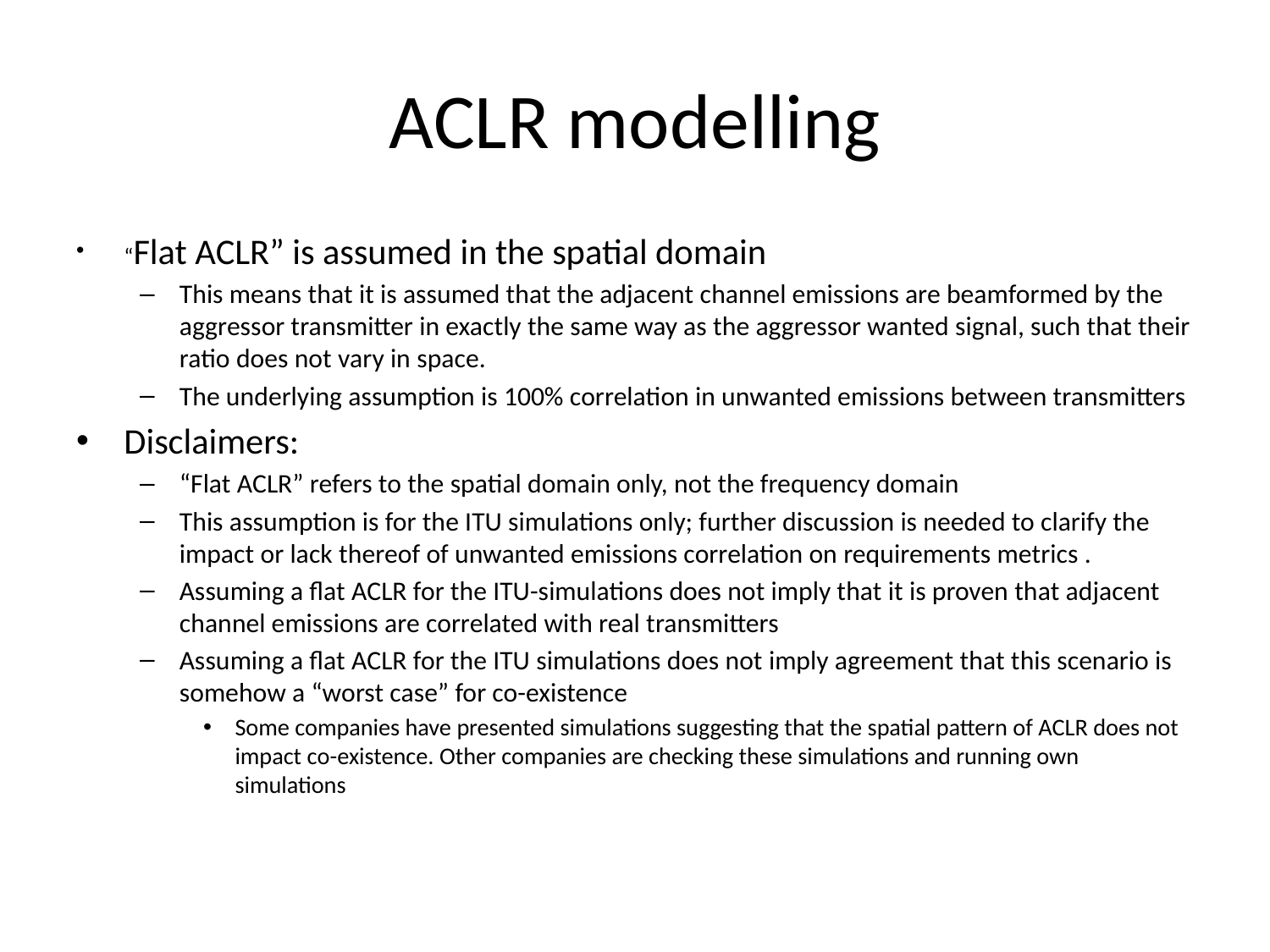

# ACLR modelling
“Flat ACLR” is assumed in the spatial domain
This means that it is assumed that the adjacent channel emissions are beamformed by the aggressor transmitter in exactly the same way as the aggressor wanted signal, such that their ratio does not vary in space.
The underlying assumption is 100% correlation in unwanted emissions between transmitters
Disclaimers:
“Flat ACLR” refers to the spatial domain only, not the frequency domain
This assumption is for the ITU simulations only; further discussion is needed to clarify the impact or lack thereof of unwanted emissions correlation on requirements metrics .
Assuming a flat ACLR for the ITU-simulations does not imply that it is proven that adjacent channel emissions are correlated with real transmitters
Assuming a flat ACLR for the ITU simulations does not imply agreement that this scenario is somehow a “worst case” for co-existence
Some companies have presented simulations suggesting that the spatial pattern of ACLR does not impact co-existence. Other companies are checking these simulations and running own simulations